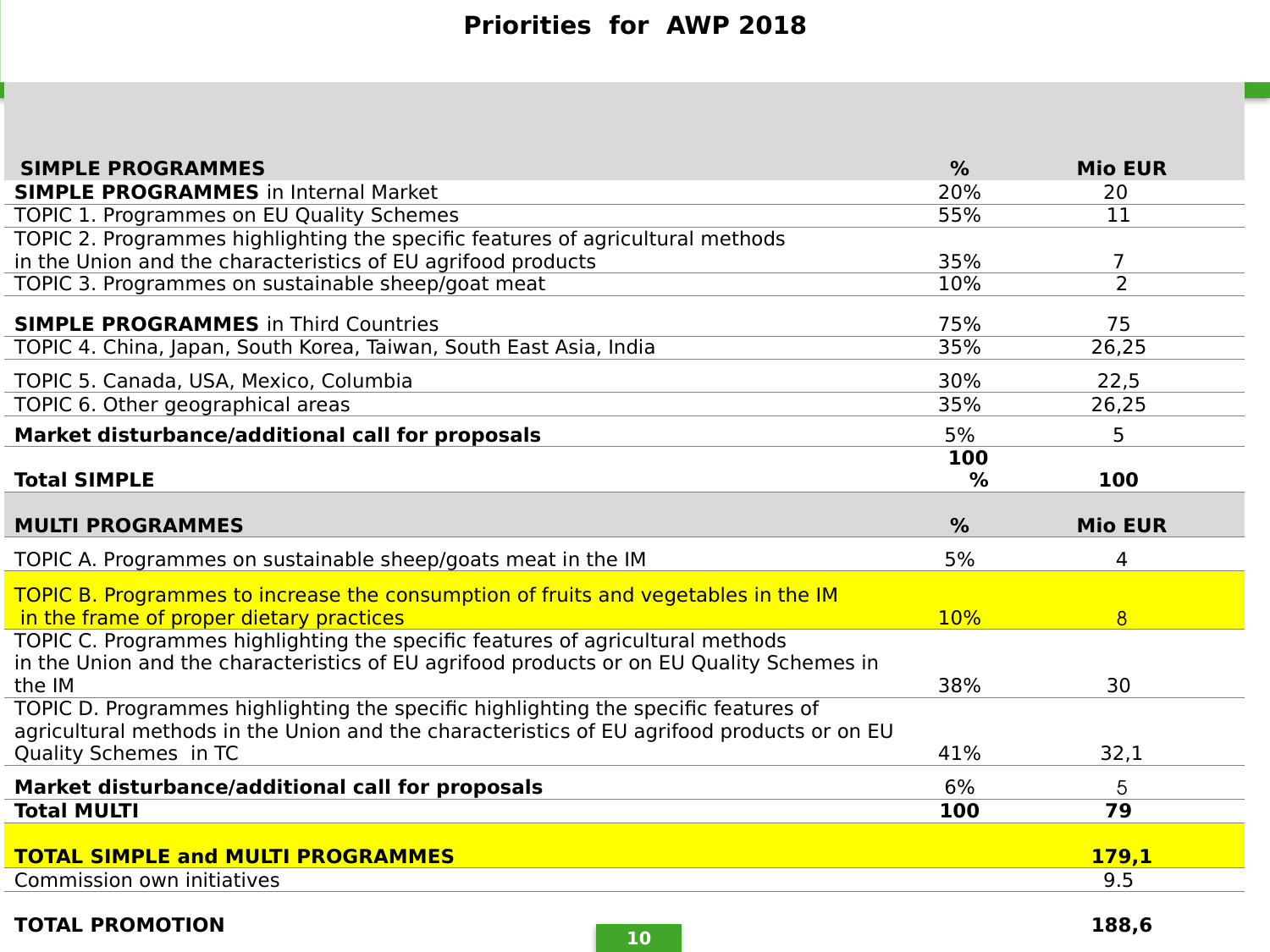

Priorities  for  AWP 2018
| SIMPLE PROGRAMMES | % | Mio EUR |
| --- | --- | --- |
| SIMPLE PROGRAMMES in Internal Market | 20% | 20 |
| TOPIC 1. Programmes on EU Quality Schemes | 55% | 11 |
| TOPIC 2. Programmes highlighting the specific features of agricultural methods in the Union and the characteristics of EU agrifood products | 35% | 7 |
| TOPIC 3. Programmes on sustainable sheep/goat meat | 10% | 2 |
| SIMPLE PROGRAMMES in Third Countries | 75% | 75 |
| TOPIC 4. China, Japan, South Korea, Taiwan, South East Asia, India | 35% | 26,25 |
| TOPIC 5. Canada, USA, Mexico, Columbia | 30% | 22,5 |
| TOPIC 6. Other geographical areas | 35% | 26,25 |
| Market disturbance/additional call for proposals | 5% | 5 |
| Total SIMPLE | 100% | 100 |
| MULTI PROGRAMMES | % | Mio EUR |
| TOPIC A. Programmes on sustainable sheep/goats meat in the IM | 5% | 4 |
| TOPIC B. Programmes to increase the consumption of fruits and vegetables in the IM in the frame of proper dietary practices | 10% | 8 |
| TOPIC C. Programmes highlighting the specific features of agricultural methods in the Union and the characteristics of EU agrifood products or on EU Quality Schemes in the IM | 38% | 30 |
| TOPIC D. Programmes highlighting the specific highlighting the specific features of agricultural methods in the Union and the characteristics of EU agrifood products or on EU Quality Schemes in TC | 41% | 32,1 |
| Market disturbance/additional call for proposals | 6% | 5 |
| Total MULTI | 100 | 79 |
| TOTAL SIMPLE and MULTI PROGRAMMES |  | 179,1 |
| Commission own initiatives |  | 9.5 |
| TOTAL PROMOTION |  | 188,6 |
10